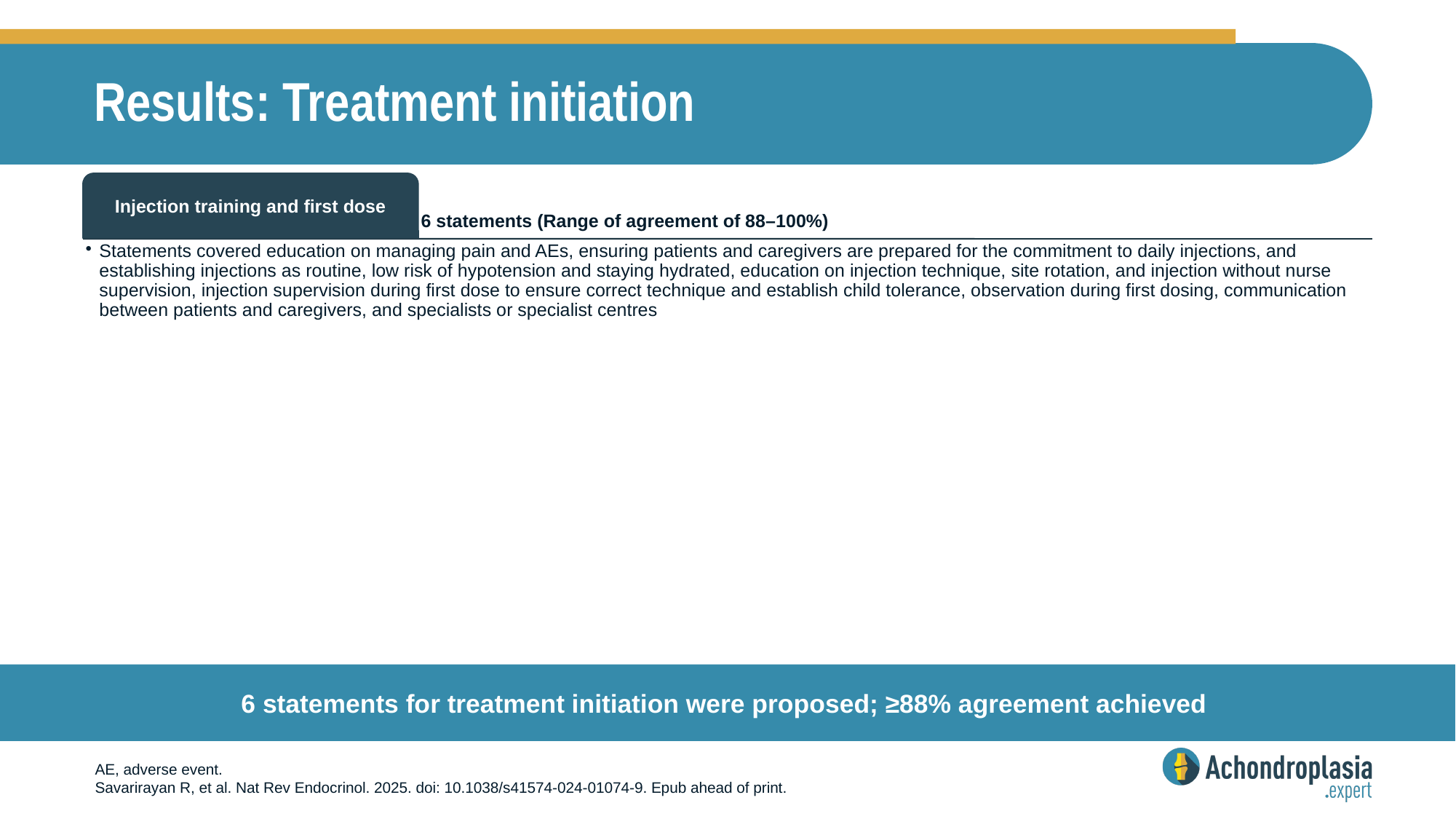

# Results: Treatment initiation
6 statements (Range of agreement of 88–100%)
Injection training and first dose
Statements covered education on managing pain and AEs, ensuring patients and caregivers are prepared for the commitment to daily injections, and establishing injections as routine, low risk of hypotension and staying hydrated, education on injection technique, site rotation, and injection without nurse supervision, injection supervision during first dose to ensure correct technique and establish child tolerance, observation during first dosing, communication between patients and caregivers, and specialists or specialist centres
6 statements for treatment initiation were proposed; ≥88% agreement achieved
AE, adverse event.
Savarirayan R, et al. Nat Rev Endocrinol. 2025. doi: 10.1038/s41574-024-01074-9. Epub ahead of print.